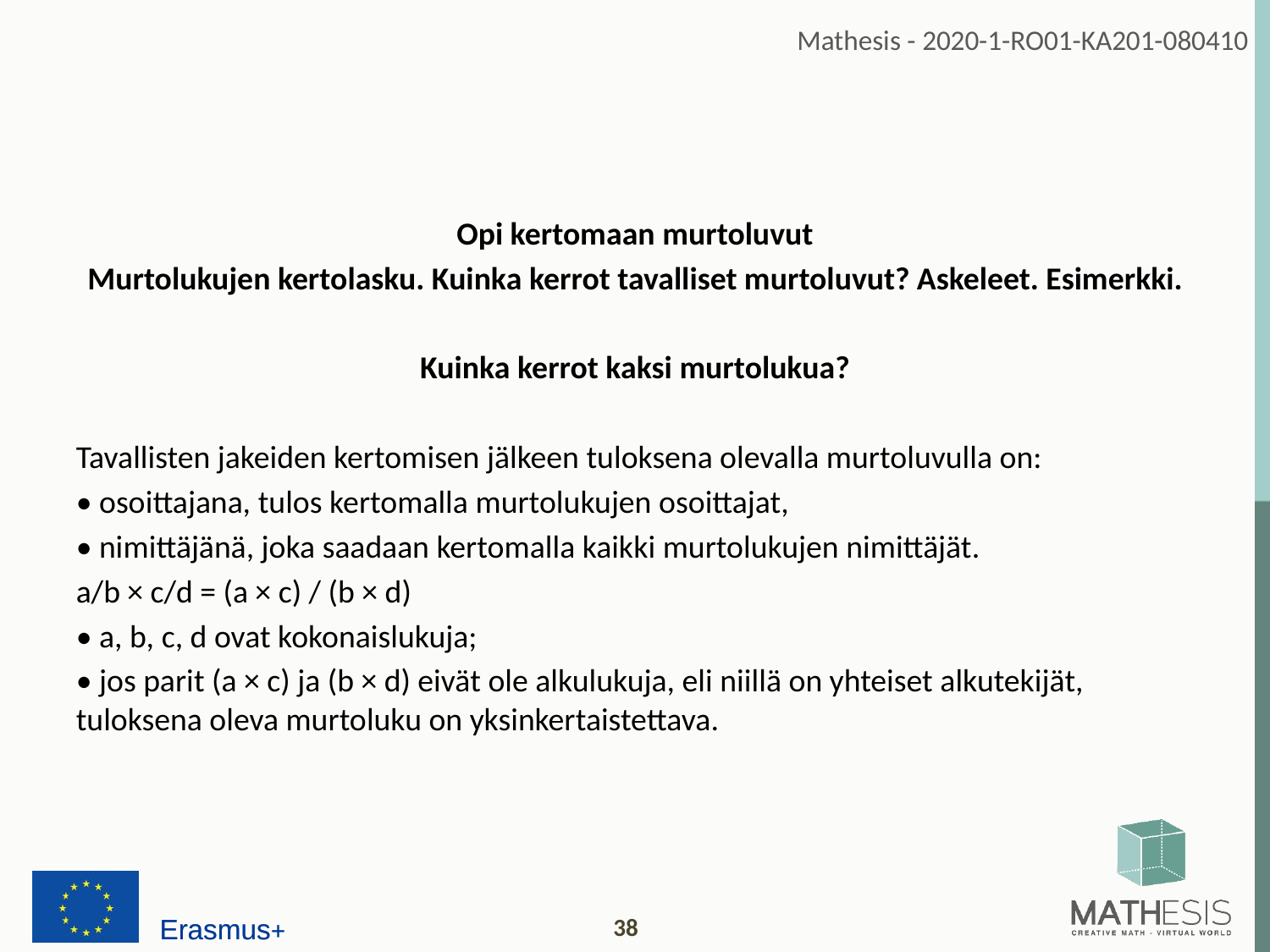

Opi kertomaan murtoluvut
Murtolukujen kertolasku. Kuinka kerrot tavalliset murtoluvut? Askeleet. Esimerkki.

Kuinka kerrot kaksi murtolukua?

Tavallisten jakeiden kertomisen jälkeen tuloksena olevalla murtoluvulla on:
• osoittajana, tulos kertomalla murtolukujen osoittajat,
• nimittäjänä, joka saadaan kertomalla kaikki murtolukujen nimittäjät.
a/b × c/d = (a × c) / (b × d)
• a, b, c, d ovat kokonaislukuja;
• jos parit (a × c) ja (b × d) eivät ole alkulukuja, eli niillä on yhteiset alkutekijät, tuloksena oleva murtoluku on yksinkertaistettava.